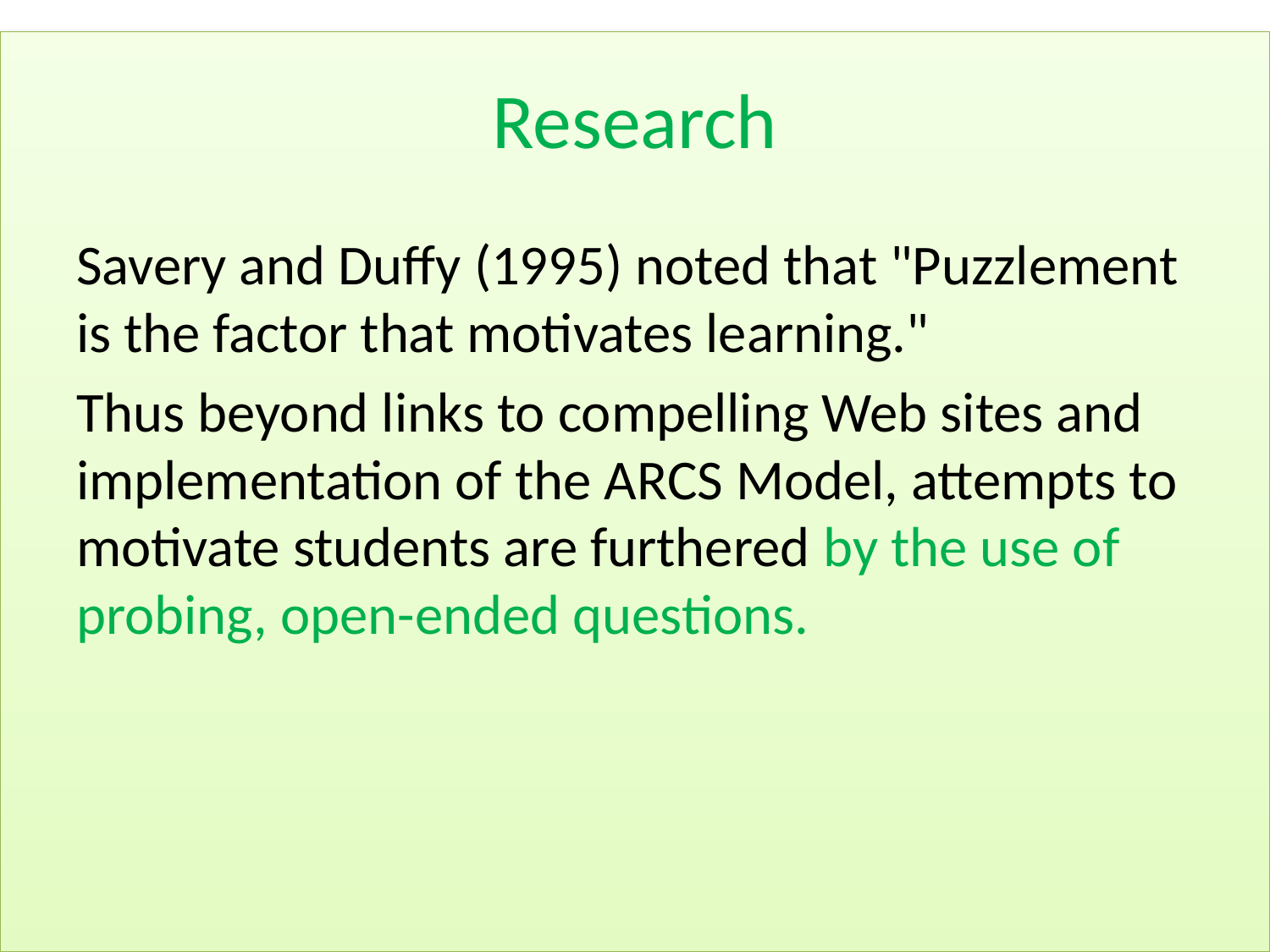

# Research
Savery and Duffy (1995) noted that "Puzzlement is the factor that motivates learning."
Thus beyond links to compelling Web sites and implementation of the ARCS Model, attempts to motivate students are furthered by the use of probing, open-ended questions.